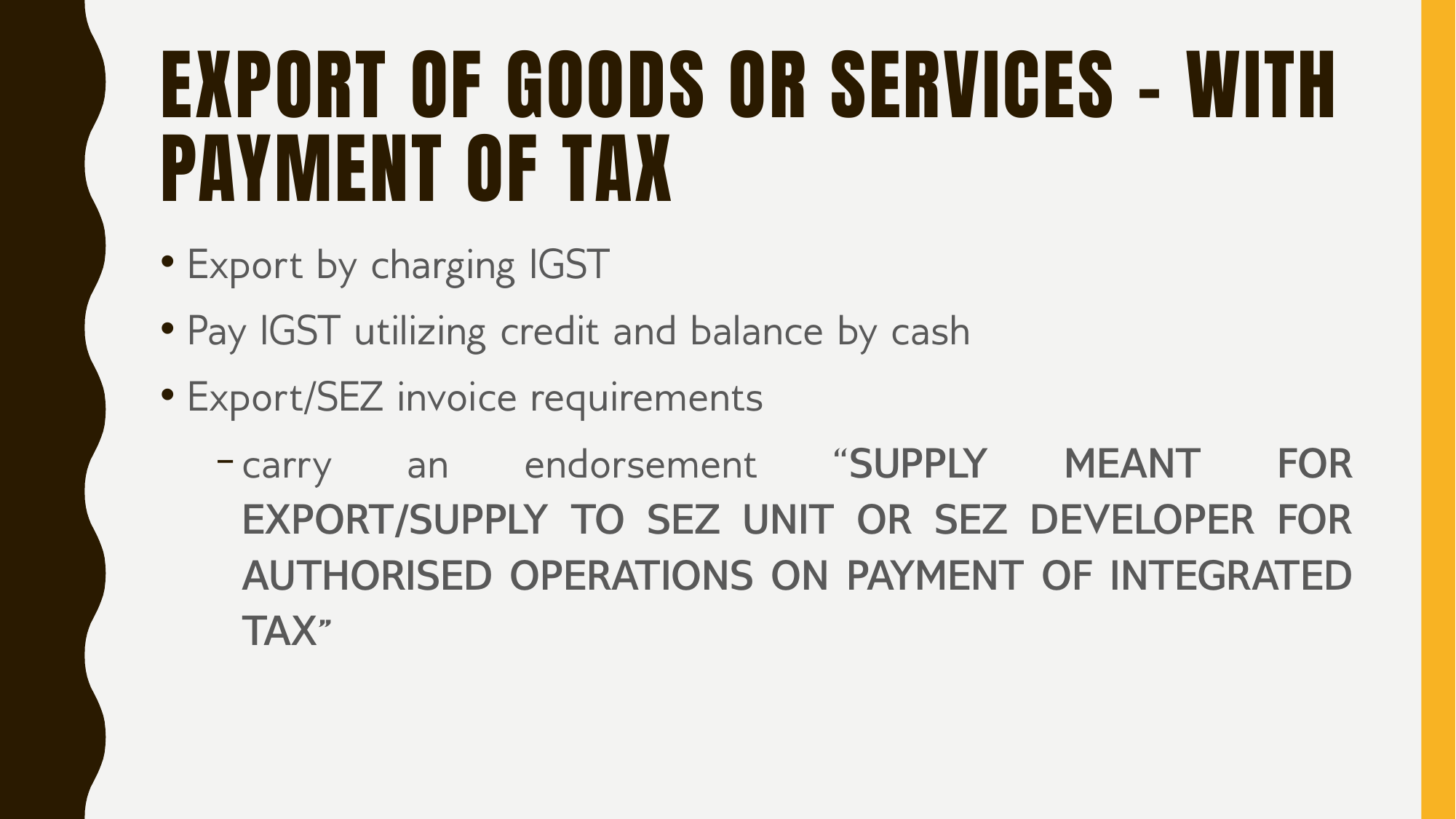

# Export of goods or services – with payment of tax
Export by charging IGST
Pay IGST utilizing credit and balance by cash
Export/SEZ invoice requirements
carry an endorsement “SUPPLY MEANT FOR EXPORT/SUPPLY TO SEZ UNIT OR SEZ DEVELOPER FOR AUTHORISED OPERATIONS ON PAYMENT OF INTEGRATED TAX”